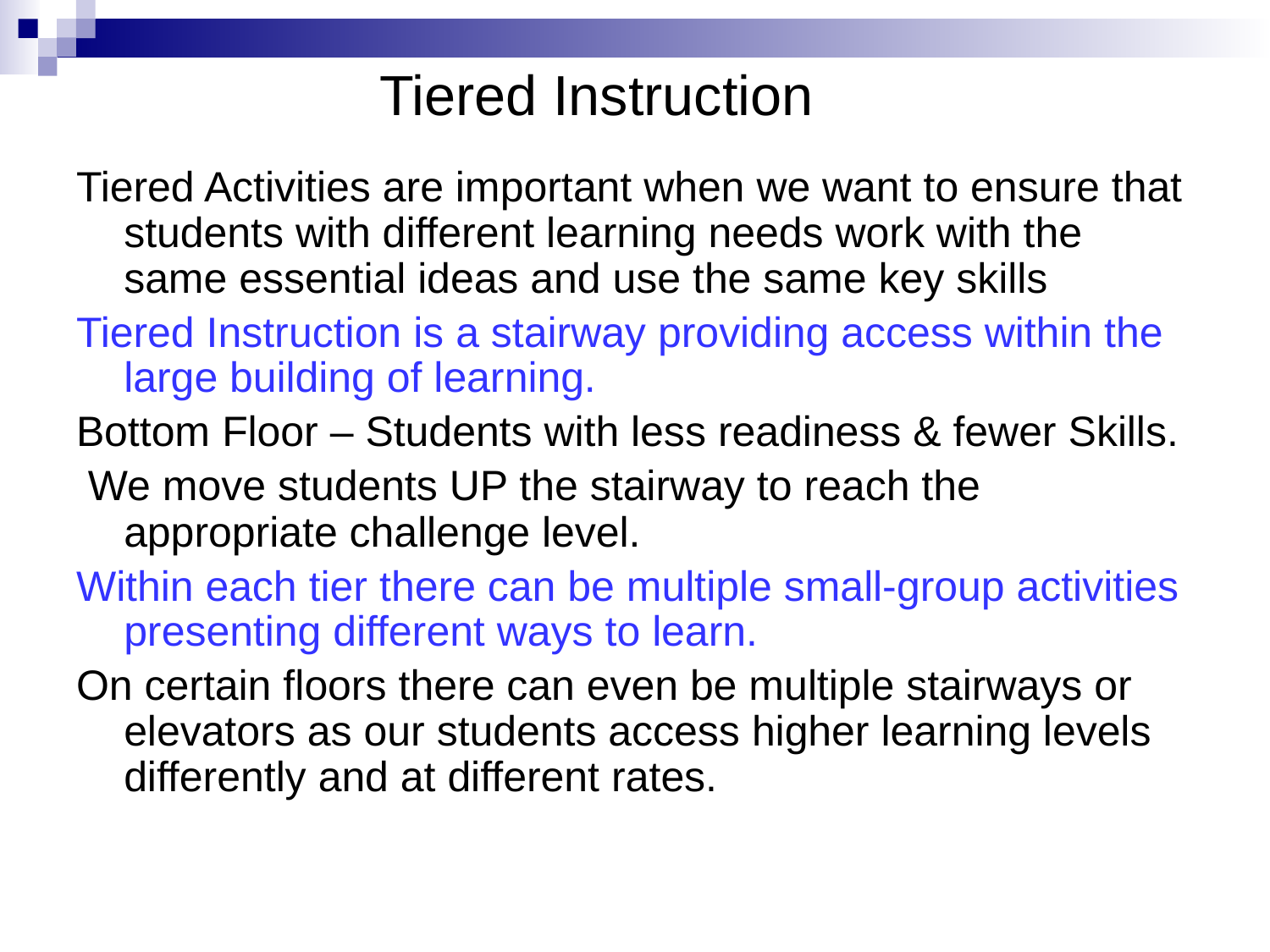

# Tiered Instruction
Tiered Activities are important when we want to ensure that students with different learning needs work with the same essential ideas and use the same key skills
Tiered Instruction is a stairway providing access within the large building of learning.
Bottom Floor – Students with less readiness & fewer Skills.
 We move students UP the stairway to reach the appropriate challenge level.
Within each tier there can be multiple small-group activities presenting different ways to learn.
On certain floors there can even be multiple stairways or elevators as our students access higher learning levels differently and at different rates.